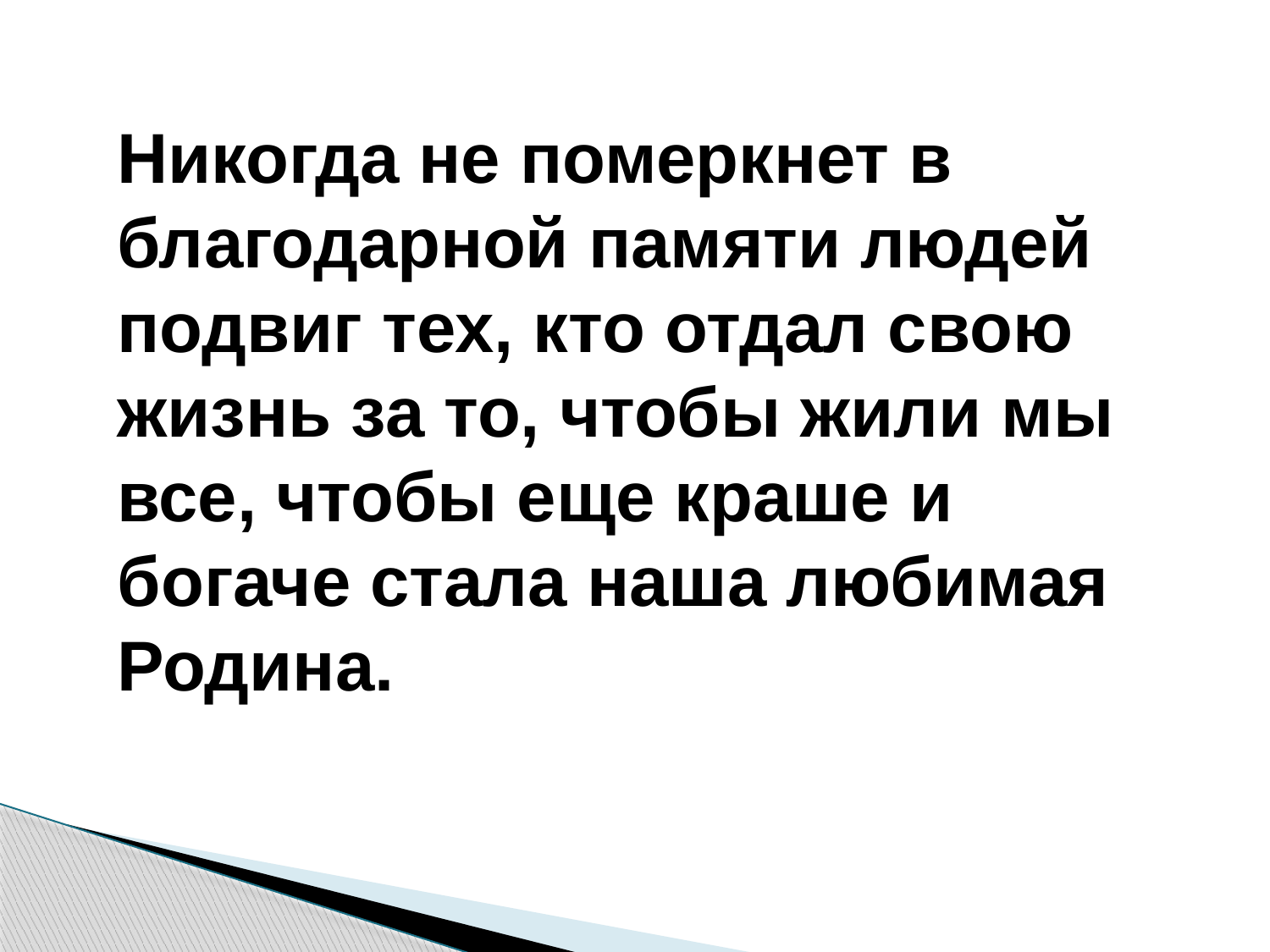

Никогда не померкнет в благодарной памяти людей подвиг тех, кто отдал свою жизнь за то, чтобы жили мы все, чтобы еще краше и богаче стала наша любимая Родина.